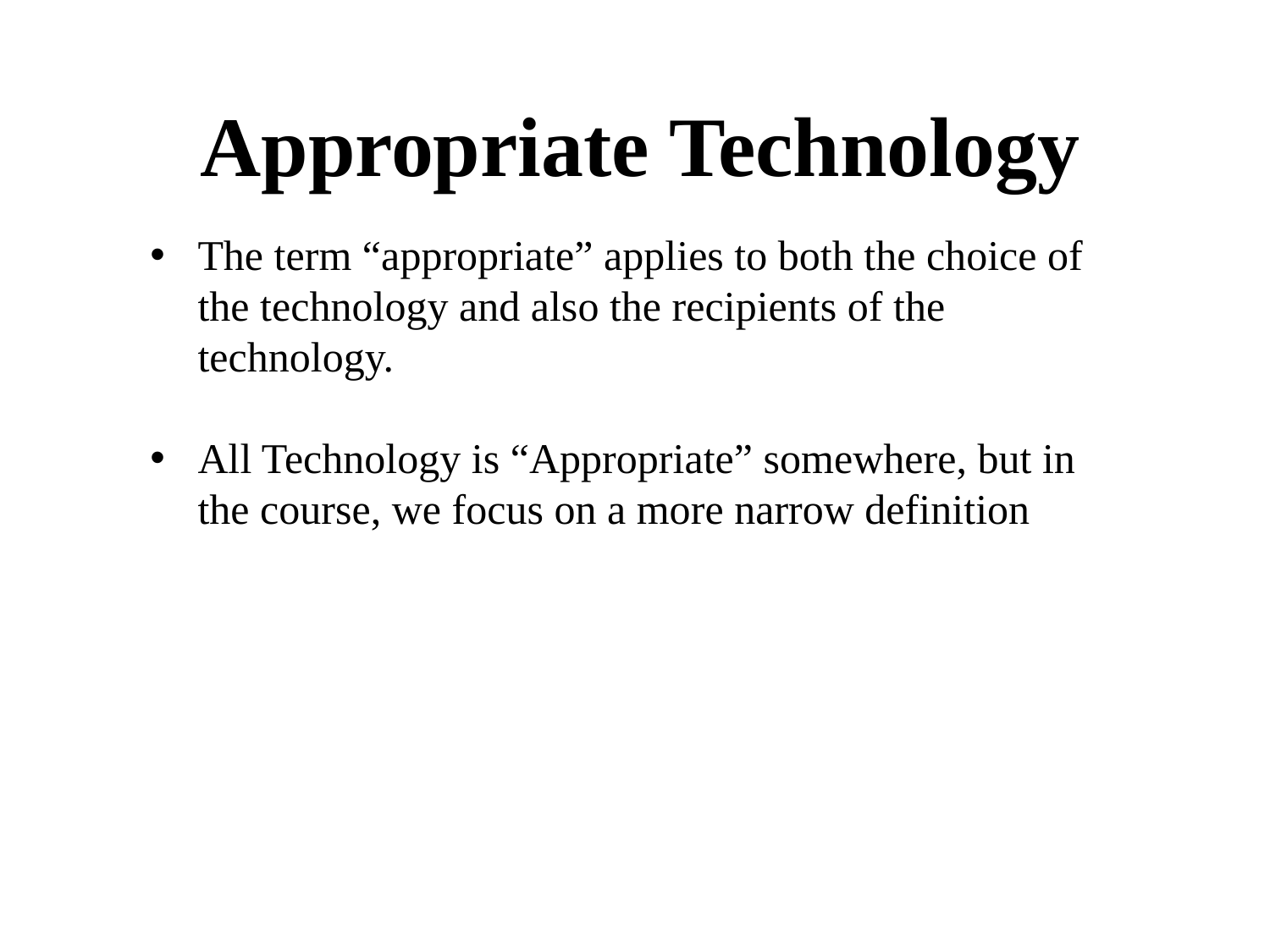

# Appropriate Technology
The term “appropriate” applies to both the choice of the technology and also the recipients of the technology.

All Technology is “Appropriate” somewhere, but in the course, we focus on a more narrow definition